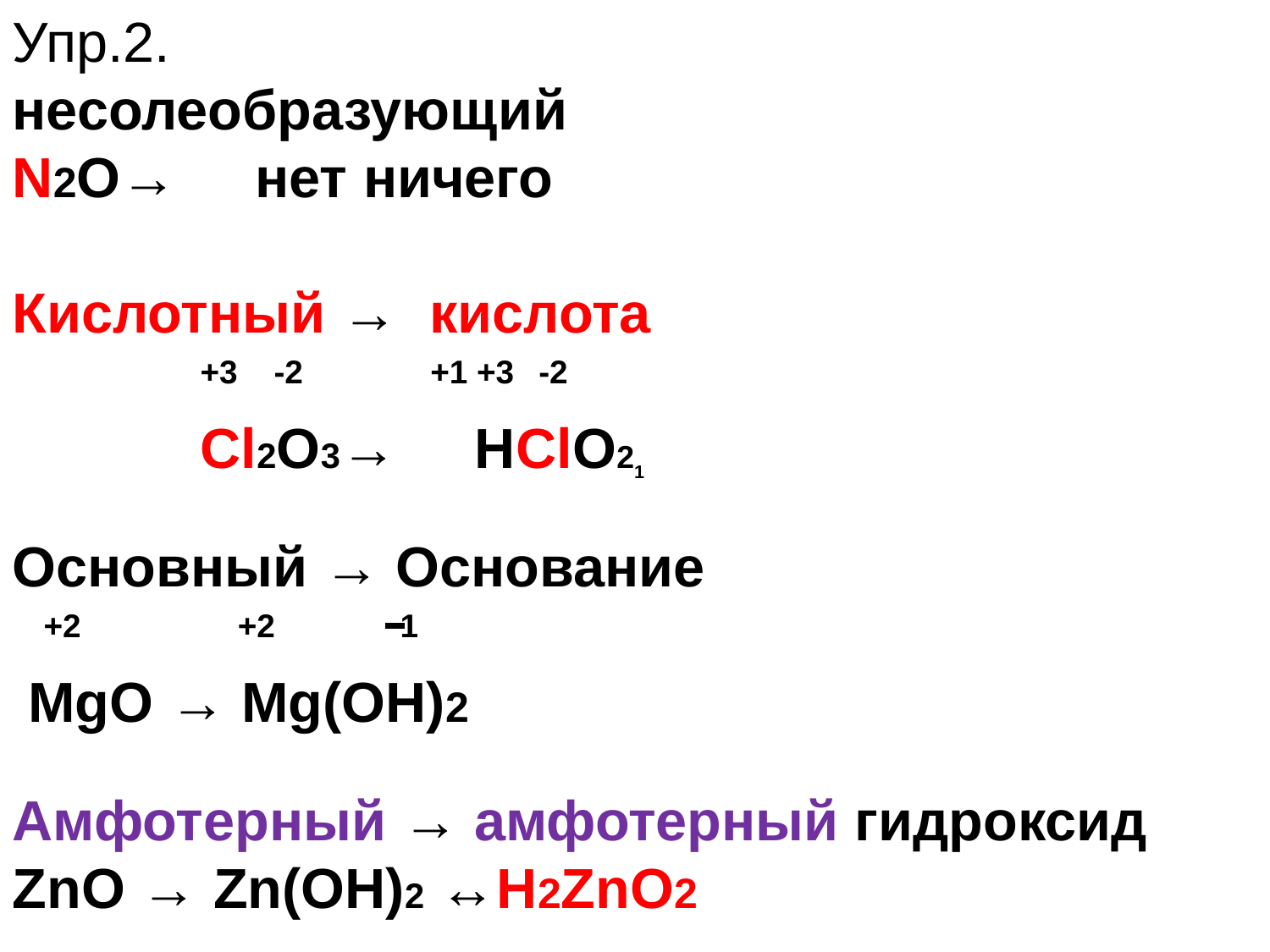

Упр.2.
несолеобразующий
N2О→     нет ничего
Кислотный →  кислота
            +3    -2              +1 +3  -2
            Cl2O3→     НClО2

Основный → Основание
  +2          +2        1
 MgO → Mg(OH)2
Амфотерный → амфотерный гидроксид
ZnO → Zn(OH)2 ↔H2ZnO2

 1